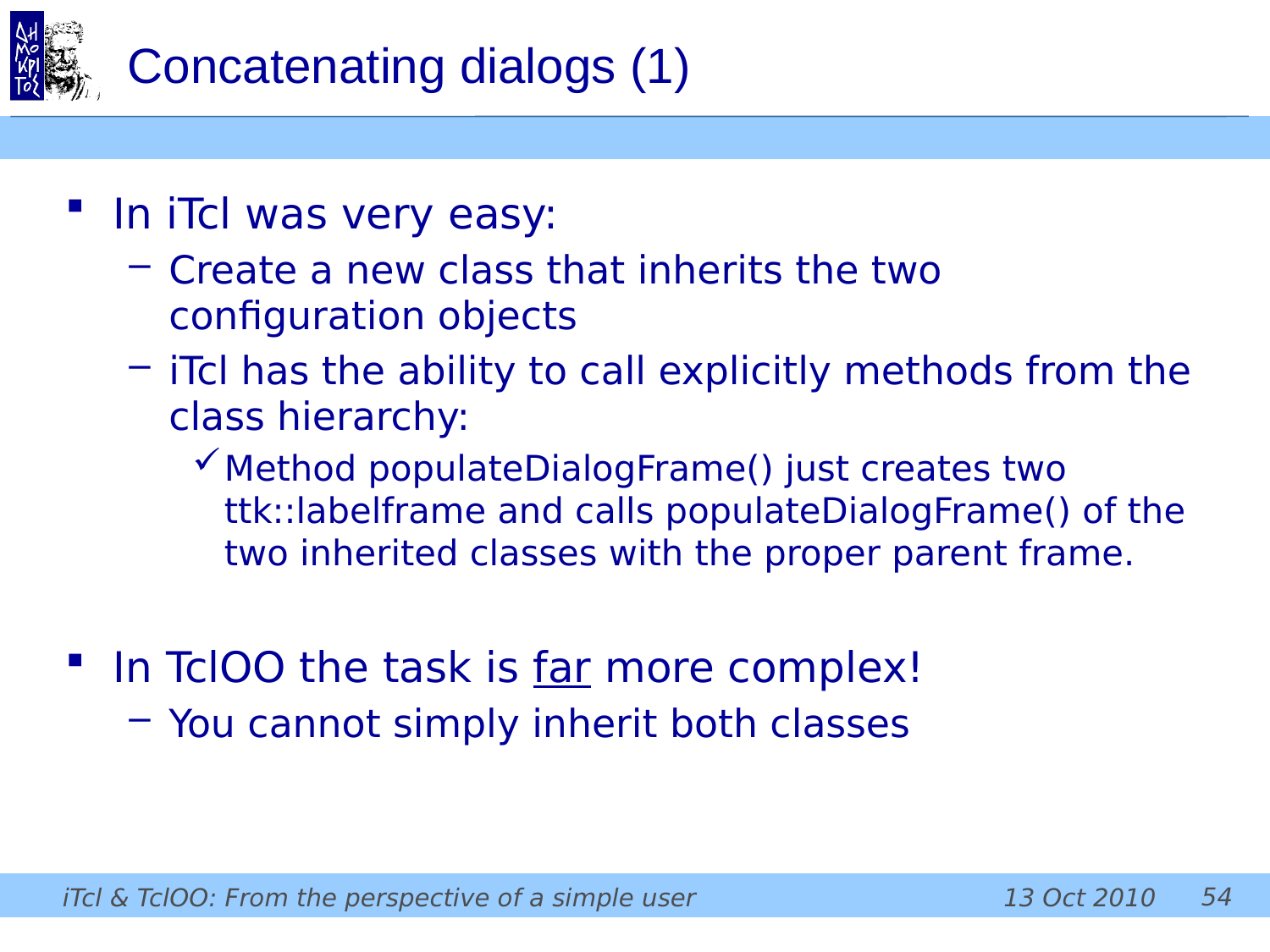

# Concatenating dialogs (1)
In iTcl was very easy:
Create a new class that inherits the two configuration objects
iTcl has the ability to call explicitly methods from the class hierarchy:
Method populateDialogFrame() just creates two ttk::labelframe and calls populateDialogFrame() of the two inherited classes with the proper parent frame.

In TclOO the task is far more complex!
You cannot simply inherit both classes
54
iTcl & TclOO: From the perspective of a simple user
13 Oct 2010